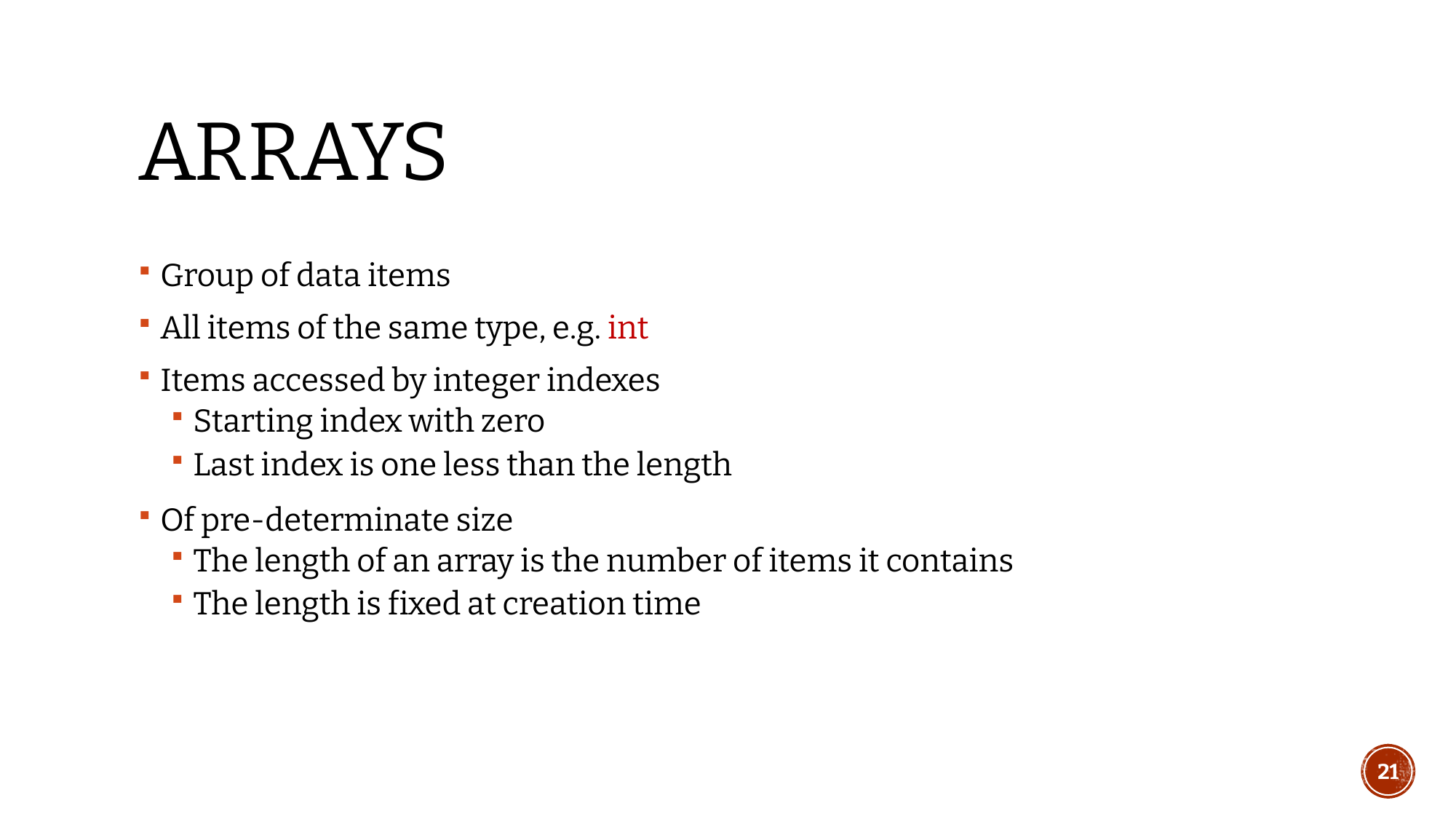

# Arrays
Group of data items
All items of the same type, e.g. int
Items accessed by integer indexes
Starting index with zero
Last index is one less than the length
Of pre-determinate size
The length of an array is the number of items it contains
The length is fixed at creation time
21